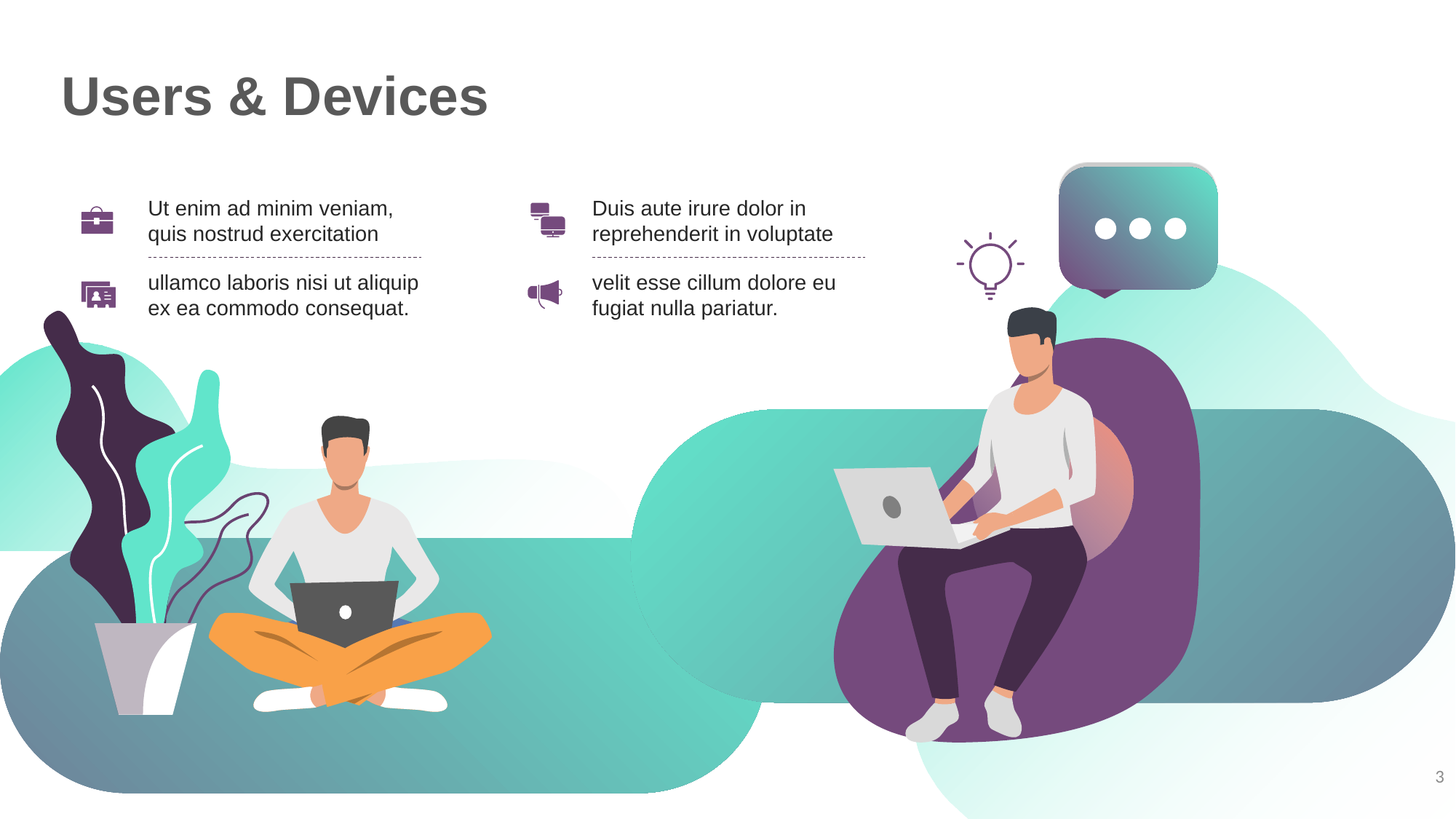

# Users & Devices

Ut enim ad minim veniam, quis nostrud exercitation
Duis aute irure dolor in reprehenderit in voluptate

ullamco laboris nisi ut aliquip ex ea commodo consequat.
velit esse cillum dolore eu fugiat nulla pariatur.

3